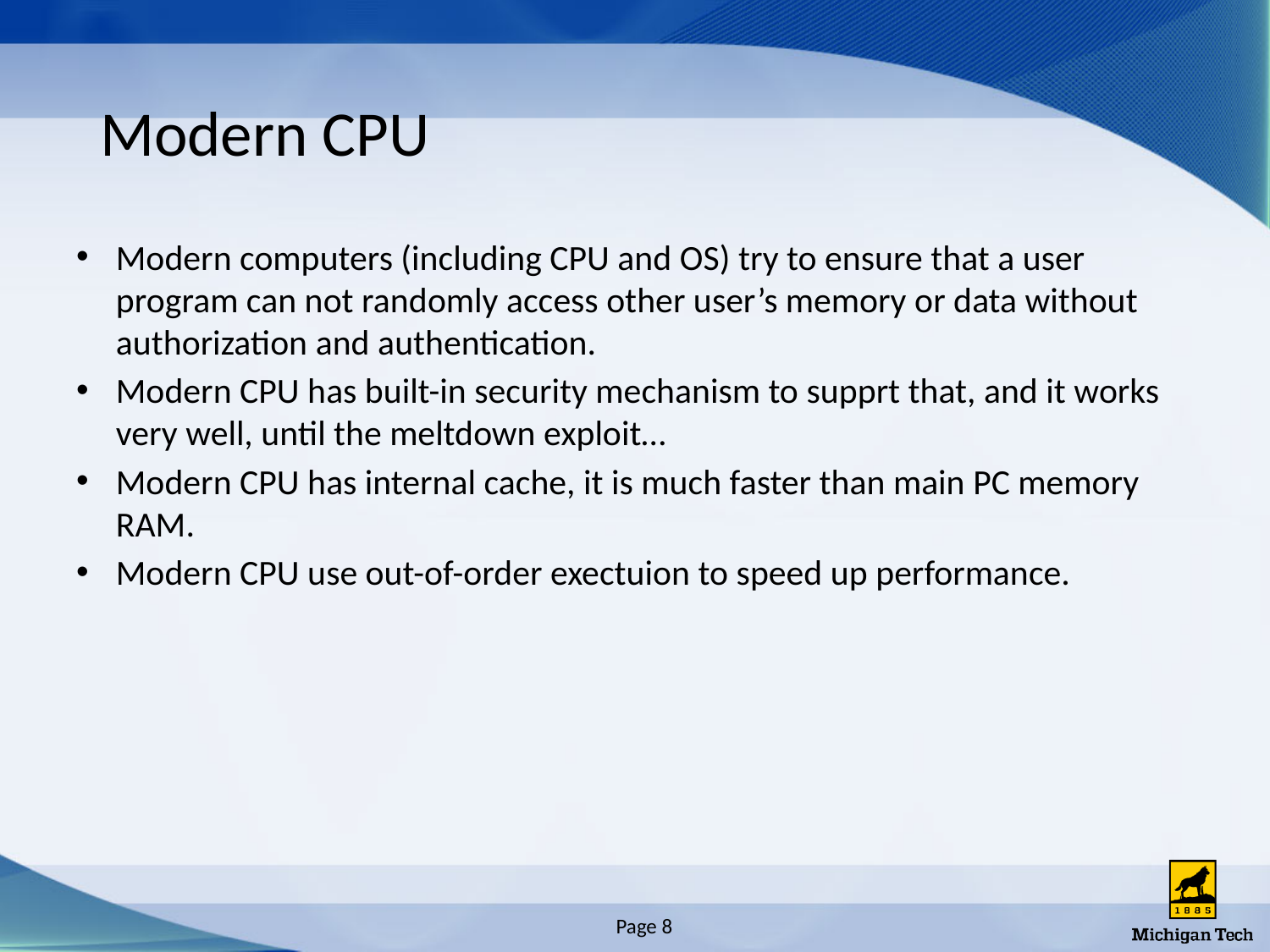

# Modern CPU
Modern computers (including CPU and OS) try to ensure that a user program can not randomly access other user’s memory or data without authorization and authentication.
Modern CPU has built-in security mechanism to supprt that, and it works very well, until the meltdown exploit…
Modern CPU has internal cache, it is much faster than main PC memory RAM.
Modern CPU use out-of-order exectuion to speed up performance.